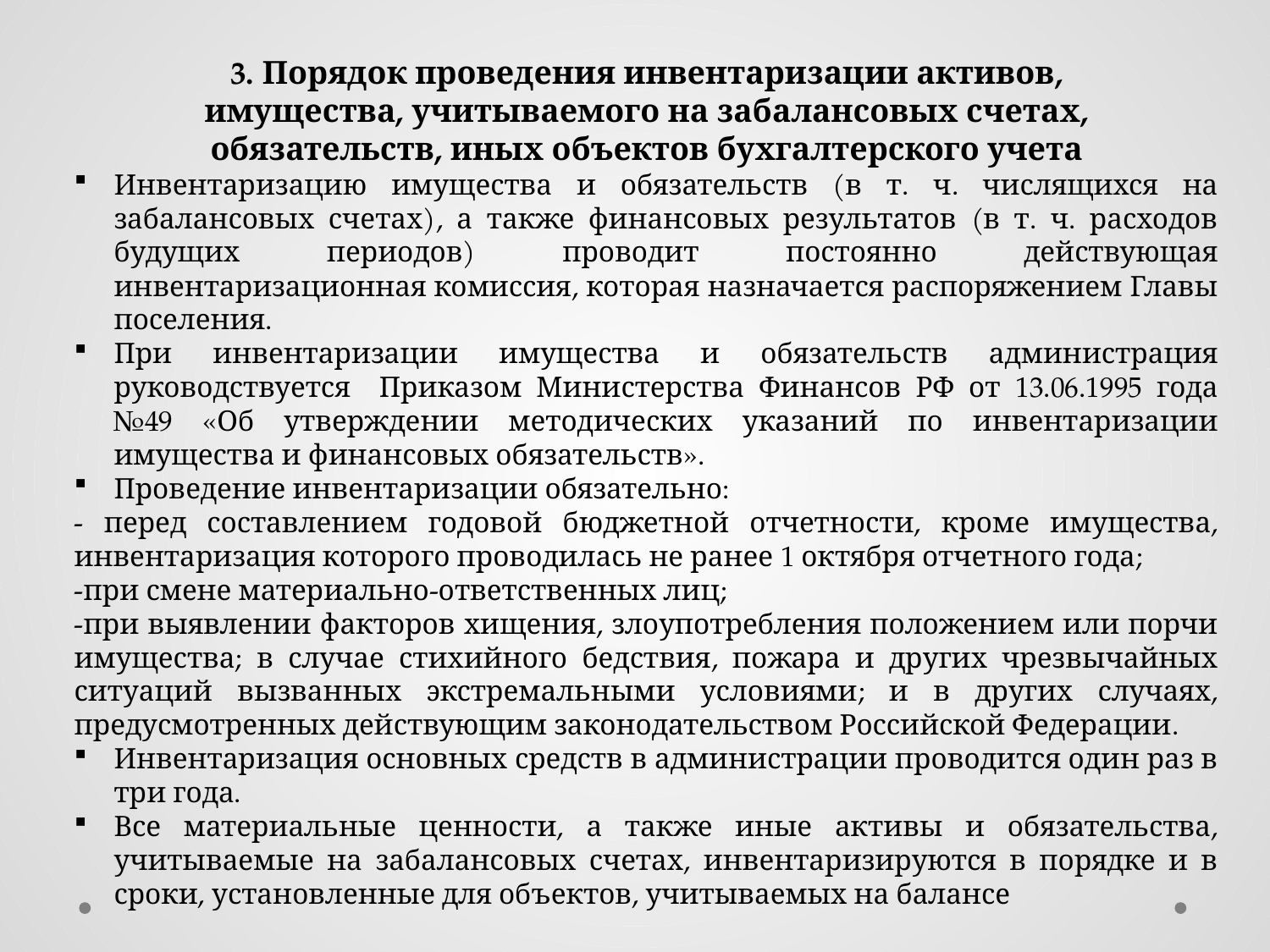

3. Порядок проведения инвентаризации активов,
имущества, учитываемого на забалансовых счетах,
обязательств, иных объектов бухгалтерского учета
Инвентаризацию имущества и обязательств (в т. ч. числящихся на забалансовых счетах), а также финансовых результатов (в т. ч. расходов будущих периодов) проводит постоянно действующая инвентаризационная комиссия, которая назначается распоряжением Главы поселения.
При инвентаризации имущества и обязательств администрация руководствуется  Приказом Министерства Финансов РФ от 13.06.1995 года №49 «Об утверждении методических указаний по инвентаризации имущества и финансовых обязательств».
Проведение инвентаризации обязательно:
- перед составлением годовой бюджетной отчетности, кроме имущества, инвентаризация которого проводилась не ранее 1 октября отчетного года;
-при смене материально-ответственных лиц;
-при выявлении факторов хищения, злоупотребления положением или порчи имущества; в случае стихийного бедствия, пожара и других чрезвычайных ситуаций вызванных экстремальными условиями; и в других случаях, предусмотренных действующим законодательством Российской Федерации.
Инвентаризация основных средств в администрации проводится один раз в три года.
Все материальные ценности, а также иные активы и обязательства, учитываемые на забалансовых счетах, инвентаризируются в порядке и в сроки, установленные для объектов, учитываемых на балансе